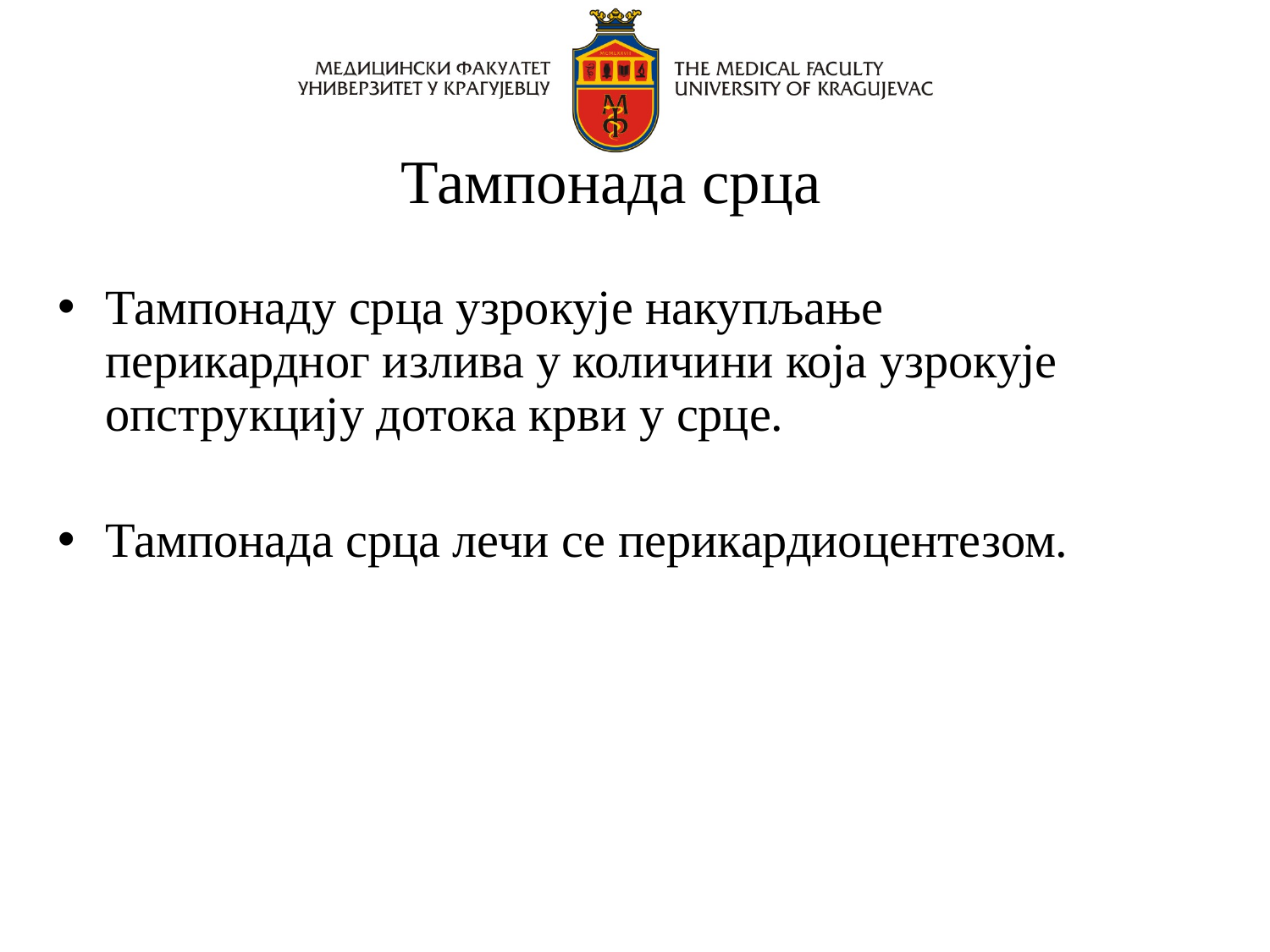

Тампонада срца
Тампонаду срца узрокује накупљање перикардног излива у количини која узрокује опструкцију дотока крви у срце.

Тампонада срца лечи се перикардиоцентезом.